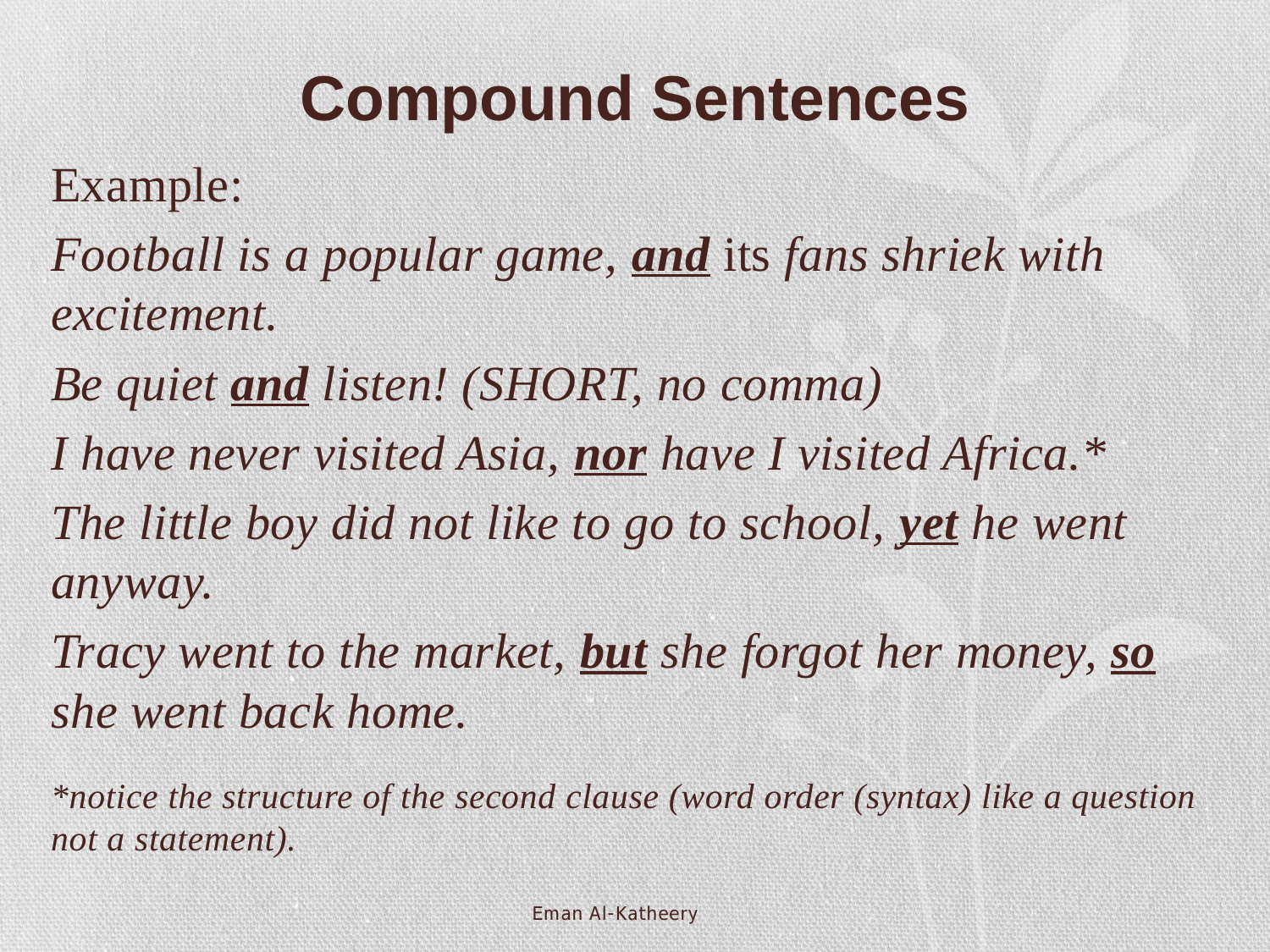

# Compound Sentences
Example:
Football is a popular game, and its fans shriek with excitement.
Be quiet and listen! (SHORT, no comma)
I have never visited Asia, nor have I visited Africa.*
The little boy did not like to go to school, yet he went anyway.
Tracy went to the market, but she forgot her money, so she went back home.

*notice the structure of the second clause (word order (syntax) like a question not a statement).
Eman Al-Katheery